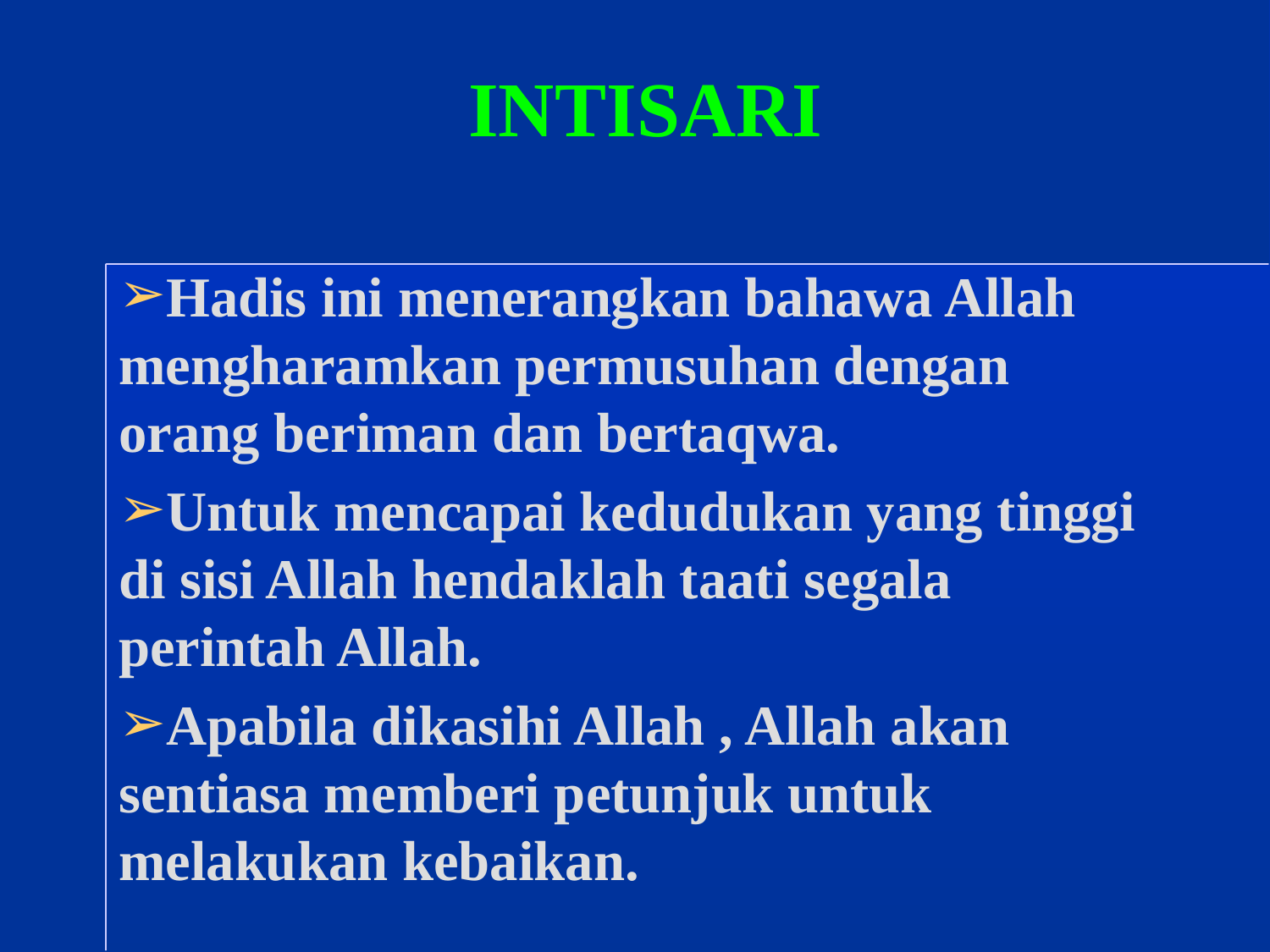

# INTISARI
Hadis ini menerangkan bahawa Allah mengharamkan permusuhan dengan orang beriman dan bertaqwa.
Untuk mencapai kedudukan yang tinggi di sisi Allah hendaklah taati segala perintah Allah.
Apabila dikasihi Allah , Allah akan sentiasa memberi petunjuk untuk melakukan kebaikan.